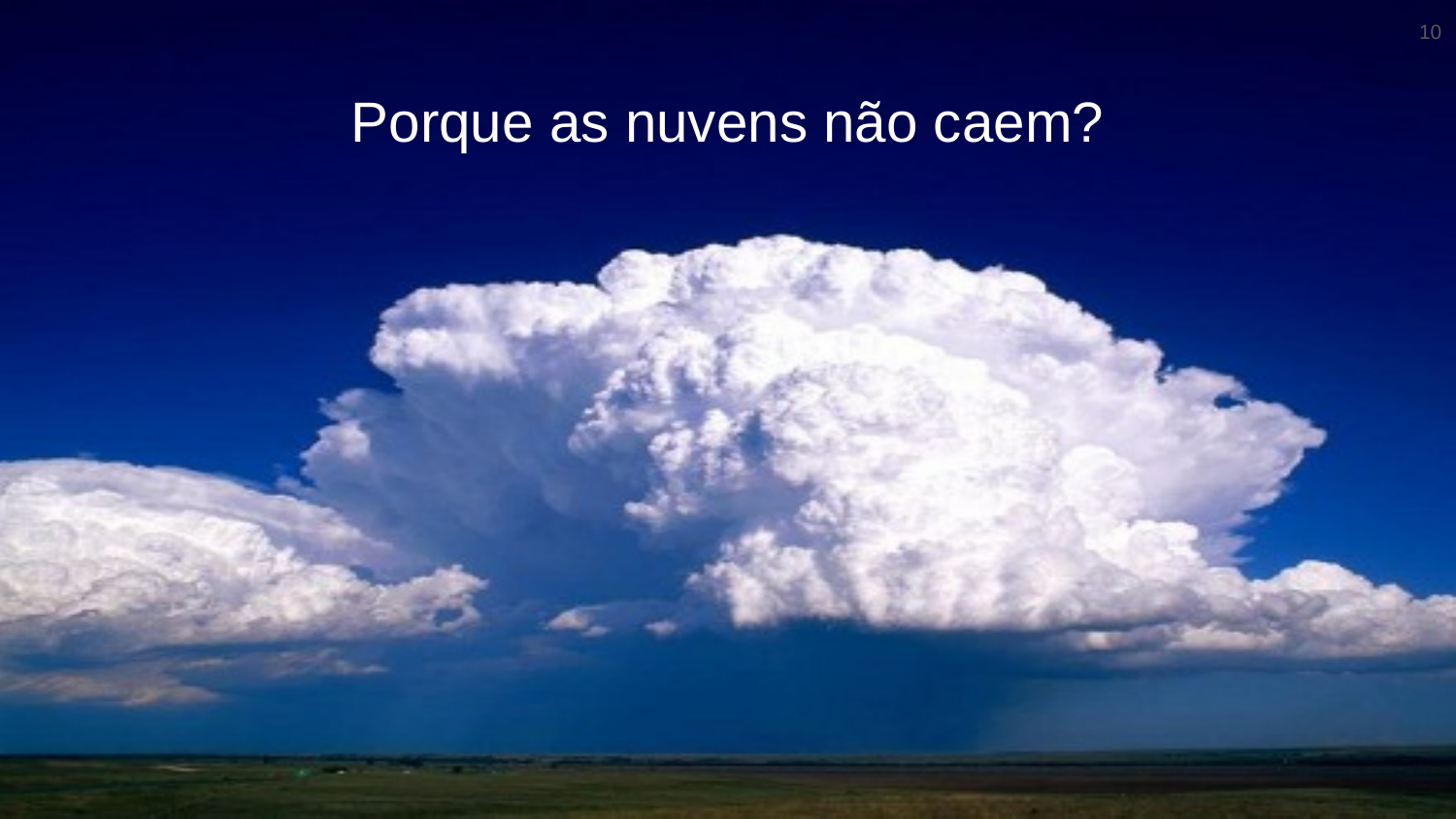

10
# Porque as nuvens não caem?